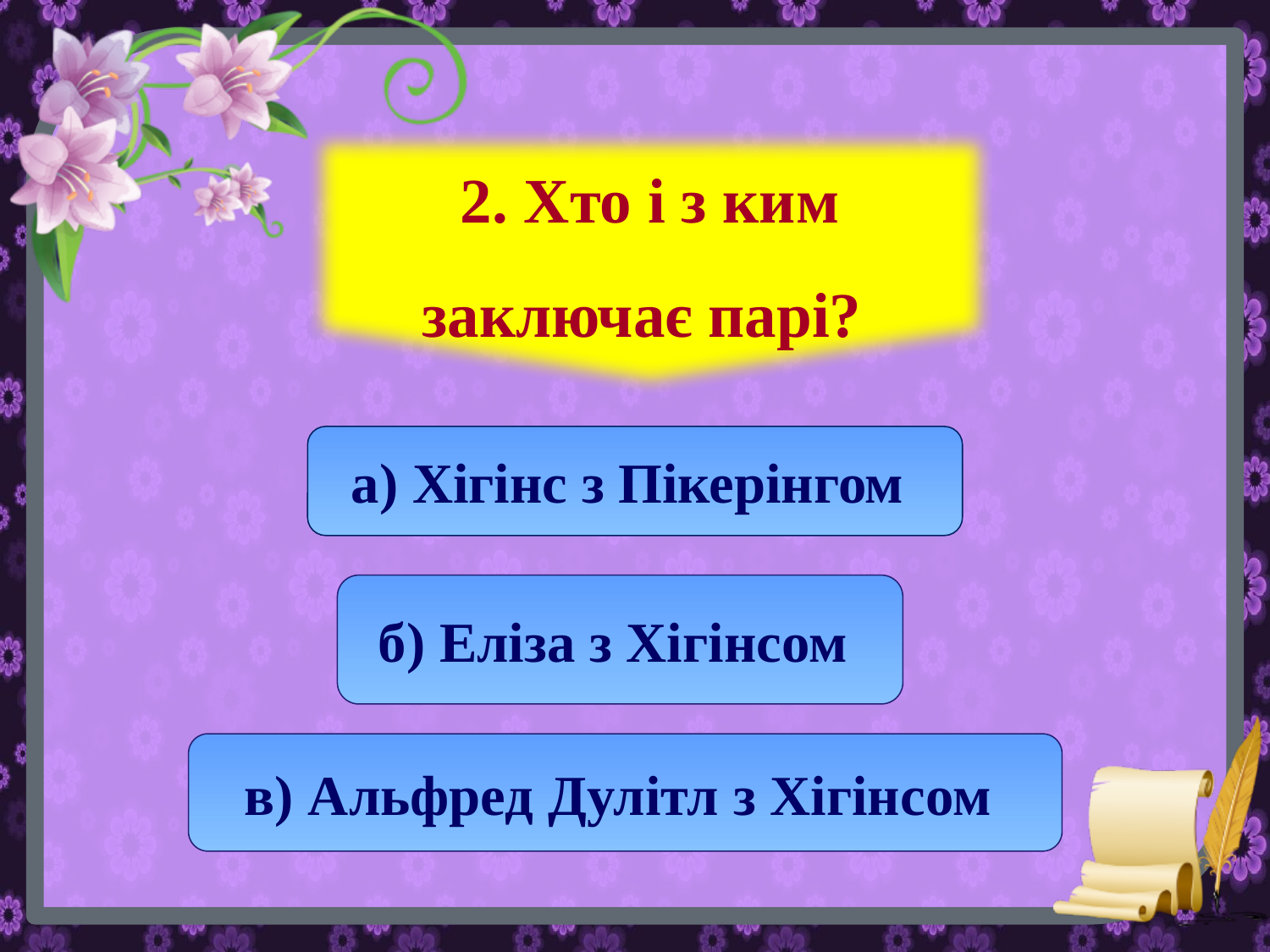

2. Хто і з ким заключає парі?

а) Хігінс з Пікерінгом
б) Еліза з Хігінсом
в) Альфред Дулітл з Хігінсом